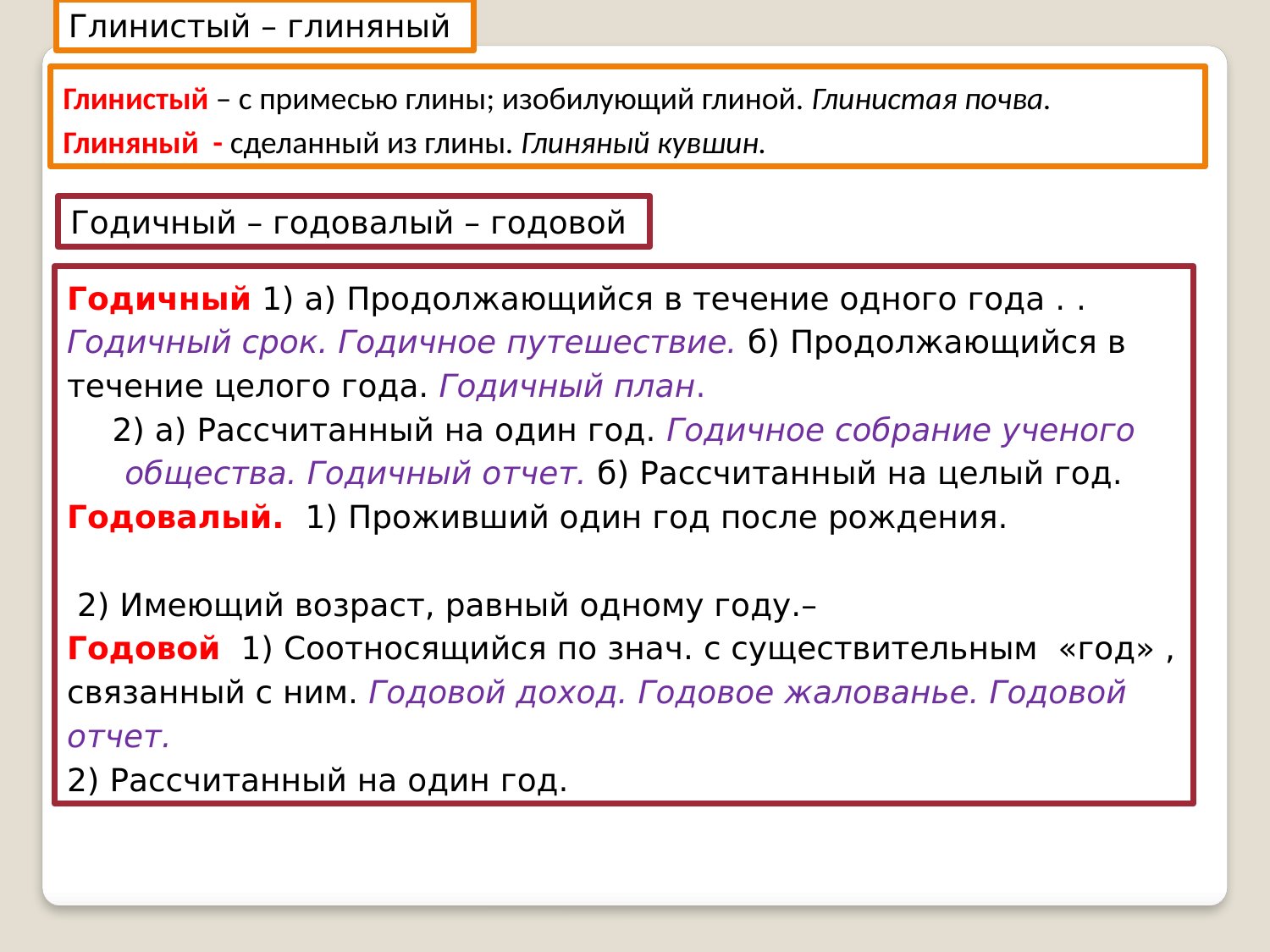

Глинистый – глиняный
Глинистый – с примесью глины; изобилующий глиной. Глинистая почва. Глиняный  - сделанный из глины. Глиняный кувшин.
Годичный – годовалый – годовой
Годичный 1) а) Продолжающийся в течение одного года . . Годичный срок. Годичное путешествие. б) Продолжающийся в течение целого года. Годичный план.
2) а) Рассчитанный на один год. Годичное собрание ученого общества. Годичный отчет. б) Рассчитанный на целый год.
Годовалый.  1) Проживший один год после рождения.
 2) Имеющий возраст, равный одному году.–
Годовой  1) Соотносящийся по знач. с существительным  «год» , связанный с ним. Годовой доход. Годовое жалованье. Годовой отчет.
2) Рассчитанный на один год.